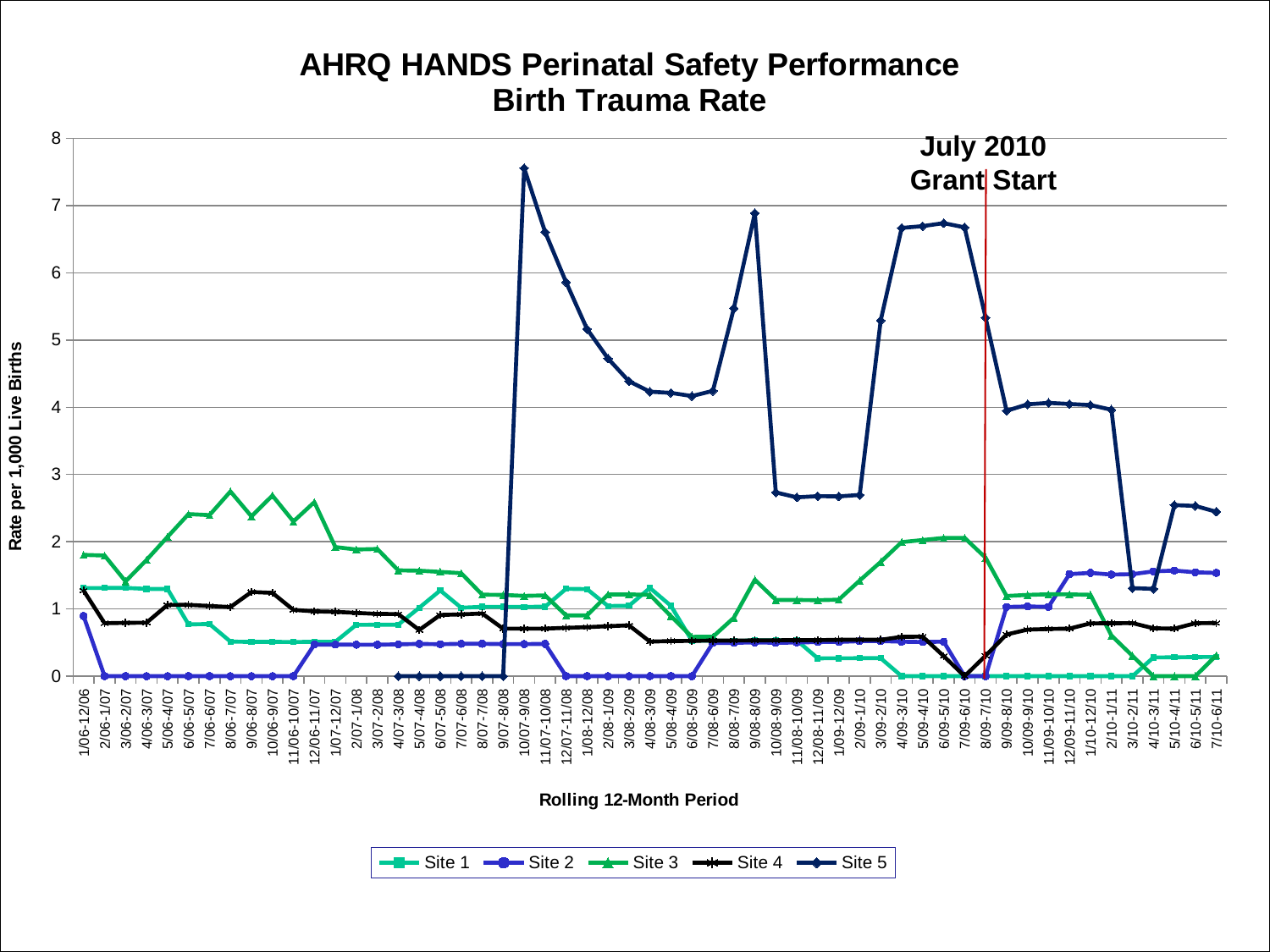

### Chart: AHRQ HANDS Perinatal Safety Performance
Birth Trauma Rate

| Category | Site 1 | Site 2 | Site 3 | Site 4 | Site 5 |
|---|---|---|---|---|---|
| 1/06-12/06 | 1.311303435615001 | 0.894054537326778 | 1.804402742692168 | 1.272912423625257 | None |
| 2/06-1/07 | 1.311647429171041 | 0.0 | 1.793400286944045 | 0.78760829614072 | None |
| 3/06-2/07 | 1.312680493567865 | 0.0 | 1.409443269908386 | 0.793021411578114 | None |
| 4/06-3/07 | 1.298364061282784 | 0.0 | 1.728309713100588 | 0.795334040296924 | None |
| 5/06-4/07 | 1.297016861219196 | 0.0 | 2.0711080428029 | 1.059322033898305 | None |
| 6/06-5/07 | 0.770416024653313 | 0.0 | 2.410468319559222 | 1.059883412824588 | None |
| 7/06-6/07 | 0.775594622543951 | 0.0 | 2.394799863154294 | 1.043569006000522 | None |
| 8/06-7/07 | 0.513610683102209 | 0.0 | 2.747252747252751 | 1.028542041655954 | None |
| 9/06-8/07 | 0.509683995922528 | 0.0 | 2.376103190767139 | 1.251877816725088 | None |
| 10/06-9/07 | 0.510464522715671 | 0.0 | 2.686366689053056 | 1.238543472875898 | None |
| 11/06-10/07 | 0.507872016251905 | 0.0 | 2.300361485376273 | 0.986193293885601 | None |
| 12/06-11/07 | 0.511116790186557 | 0.469483568075117 | 2.588159171789065 | 0.96408773198361 | None |
| 1/07-12/07 | 0.511770726714432 | 0.470145745181006 | 1.920000000000001 | 0.957166786312514 | None |
| 2/07-1/08 | 0.763553066938153 | 0.467726847521048 | 1.883830455259025 | 0.941397975994351 | None |
| 3/07-2/08 | 0.764525993883793 | 0.467726847521048 | 1.891551071878942 | 0.925711640823884 | None |
| 4/07-3/08 | 0.76550140341924 | 0.473484848484849 | 1.573811772112053 | 0.92357423227892 | 0.0 |
| 5/07-4/08 | 1.01755278555075 | 0.479616306954437 | 1.568381430363866 | 0.687127805771874 | 0.0 |
| 6/07-5/08 | 1.275184901810764 | 0.475285171102662 | 1.550868486352357 | 0.909711166704572 | 0.0 |
| 7/07-6/08 | 1.01755278555075 | 0.481231953801732 | 1.532332209623046 | 0.919328889910365 | 0.0 |
| 8/07-7/08 | 1.031459515214028 | 0.481000481000482 | 1.212121212121211 | 0.931749359422316 | 0.0 |
| 9/07-8/08 | 1.031193606599637 | 0.477099236641221 | 1.20918984280532 | 0.706713780918727 | 0.0 |
| 10/07-9/08 | 1.030396702730551 | 0.476871721506915 | 1.193673530289466 | 0.706547338671692 | 7.556675062972292 |
| 11/07-10/08 | 1.03305785123967 | 0.479846449136277 | 1.201201201201201 | 0.707380334826691 | 6.607929515418495 |
| 12/07-11/08 | 1.299714062906161 | 0.0 | 0.903614457831325 | 0.719079578139982 | 5.859375 |
| 1/08-12/08 | 1.294330830960394 | 0.0 | 0.904977375565611 | 0.728685936361429 | 5.163511187607567 |
| 2/08-1/09 | 1.043024771838331 | 0.0 | 1.214329083181542 | 0.743678730788301 | 4.724409448818895 |
| 3/08-2/09 | 1.046572475143904 | 0.0 | 1.21617512921861 | 0.755287009063444 | 4.385964912280698 |
| 4/08-3/09 | 1.311303435615001 | 0.0 | 1.20918984280532 | 0.513610683102209 | 4.231311706629056 |
| 5/08-4/09 | 1.046298718284068 | 0.0 | 0.891795481569561 | 0.522329589971271 | 4.213483146067409 |
| 6/08-5/09 | 0.527983104540655 | 0.0 | 0.584453535943892 | 0.52534804307854 | 4.166666666666667 |
| 7/08-6/09 | 0.528680941052075 | 0.493583415597236 | 0.58633831720903 | 0.529661016949153 | 4.243281471004243 |
| 8/08-7/09 | 0.523697302958891 | 0.495049504950495 | 0.869565217391305 | 0.530644733351022 | 5.471956224350207 |
| 9/08-8/09 | 0.531773464504122 | 0.502512562814069 | 1.434308663224326 | 0.532056397978186 | 6.887052341597789 |
| 10/08-9/09 | 0.534188034188035 | 0.496277915632755 | 1.134751773049645 | 0.533760341606619 | 2.732240437158464 |
| 11/08-10/09 | 0.533191149026925 | 0.500500500500501 | 1.132823562730105 | 0.535618639528656 | 2.659574468085107 |
| 12/08-11/09 | 0.26567481402763 | 0.507872016251905 | 1.130262786097768 | 0.535618639528656 | 2.677376171352078 |
| 1/09-12/09 | 0.266524520255864 | 0.508905852417304 | 1.137656427758818 | 0.540686672073534 | 2.673796791443851 |
| 2/09-1/10 | 0.267236771779797 | 0.520562207183758 | 1.422070534698523 | 0.542740841248305 | 2.695417789757416 |
| 3/09-2/10 | 0.26688017080331 | 0.521920668058455 | 1.698754246885618 | 0.541418516513265 | 5.291005291005288 |
| 4/09-3/10 | 0.0 | 0.512295081967212 | 1.993733978923384 | 0.584795321637427 | 6.666666666666667 |
| 5/09-4/10 | 0.0 | 0.508130081300812 | 2.02487706103558 | 0.588581518540318 | 6.693440428380187 |
| 6/09-5/10 | 0.0 | 0.513347022587268 | 2.055800293685753 | 0.299132515704458 | 6.738544474393533 |
| 7/09-6/10 | 0.0 | 0.0 | 2.057008521892448 | 0.0 | 6.675567423230977 |
| 8/09-7/10 | 0.0 | 0.0 | 1.761080129145878 | 0.304506699147382 | 5.33333333333334 |
| 9/09-8/10 | 0.0 | 1.029336078229542 | 1.192605843768636 | 0.620155038759691 | 3.947368421052632 |
| 10/09-9/10 | 0.0 | 1.036806635562466 | 1.208824418253247 | 0.692520775623269 | 4.04312668463612 |
| 11/09-10/10 | 0.0 | 1.030396702730551 | 1.21765601217656 | 0.702000702000703 | 4.065040650406497 |
| 12/09-11/10 | 0.0 | 1.518218623481784 | 1.21617512921861 | 0.707213578500707 | 4.048582995951417 |
| 1/10-12/10 | 0.0 | 1.536098310291859 | 1.210653753026634 | 0.784929356357928 | 4.032258064516133 |
| 2/10-1/11 | 0.0 | 1.510574018126888 | 0.604594921402659 | 0.787401574803149 | 3.963011889035667 |
| 3/10-2/11 | 0.0 | 1.517450682852807 | 0.30248033877798 | 0.788643533123029 | 1.308900523560211 |
| 4/10-3/11 | 0.278551532033426 | 1.558441558441559 | 0.0 | 0.712250712250713 | 1.298701298701298 |
| 5/10-4/11 | 0.280347631062518 | 1.570680628272252 | 0.0 | 0.707213578500707 | 2.54452926208652 |
| 6/10-5/11 | 0.284333238555587 | 1.544799176107106 | 0.0 | 0.787091696182606 | 2.531645569620249 |
| 7/10-6/11 | 0.285877644368211 | 1.536098310291859 | 0.309885342423303 | 0.790201501382852 | 2.444987775061128 |
July 2010
Grant Start